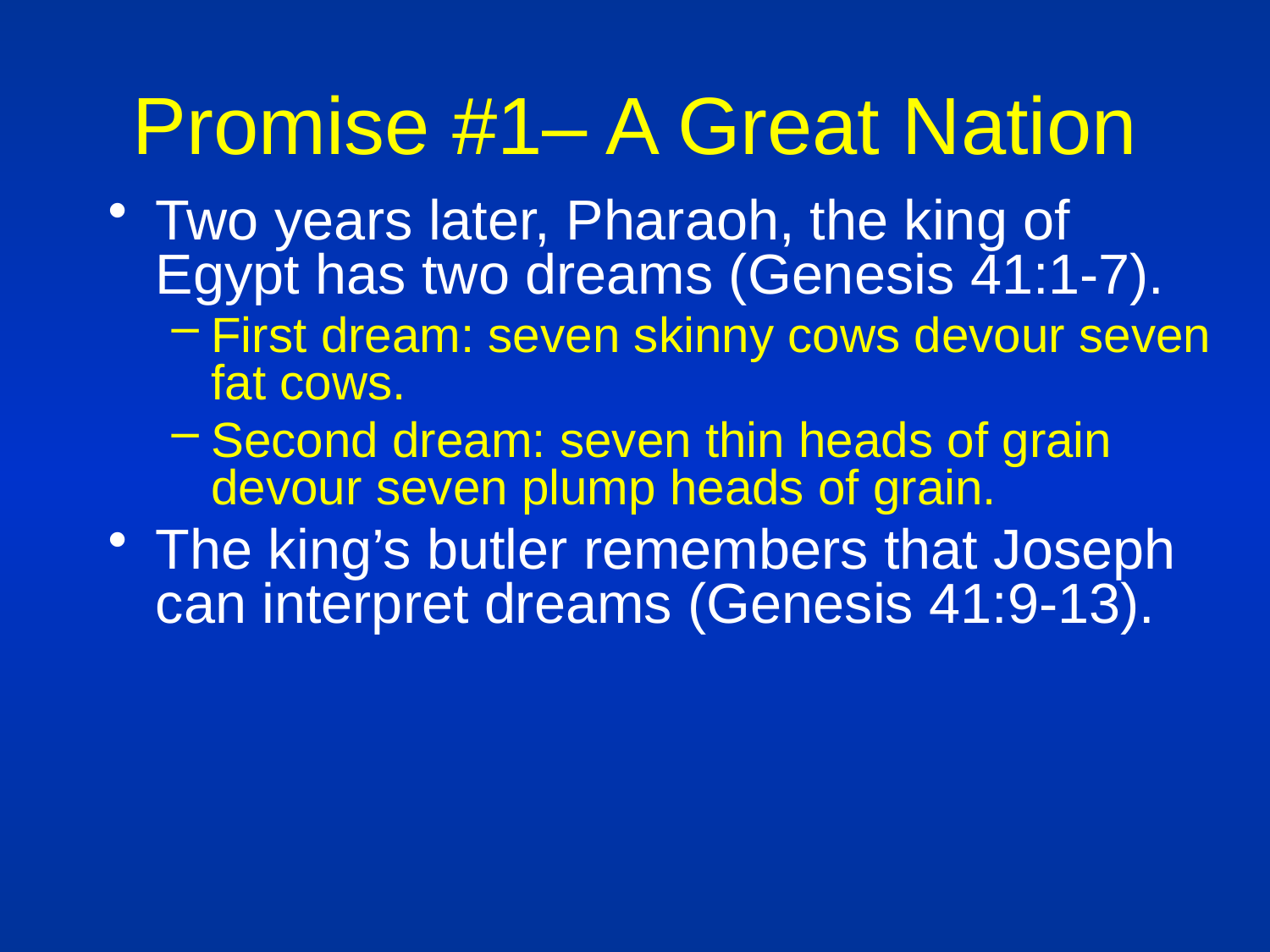

# Promise #1– A Great Nation
Two years later, Pharaoh, the king of Egypt has two dreams (Genesis 41:1-7).
First dream: seven skinny cows devour seven fat cows.
Second dream: seven thin heads of grain devour seven plump heads of grain.
The king’s butler remembers that Joseph can interpret dreams (Genesis 41:9-13).